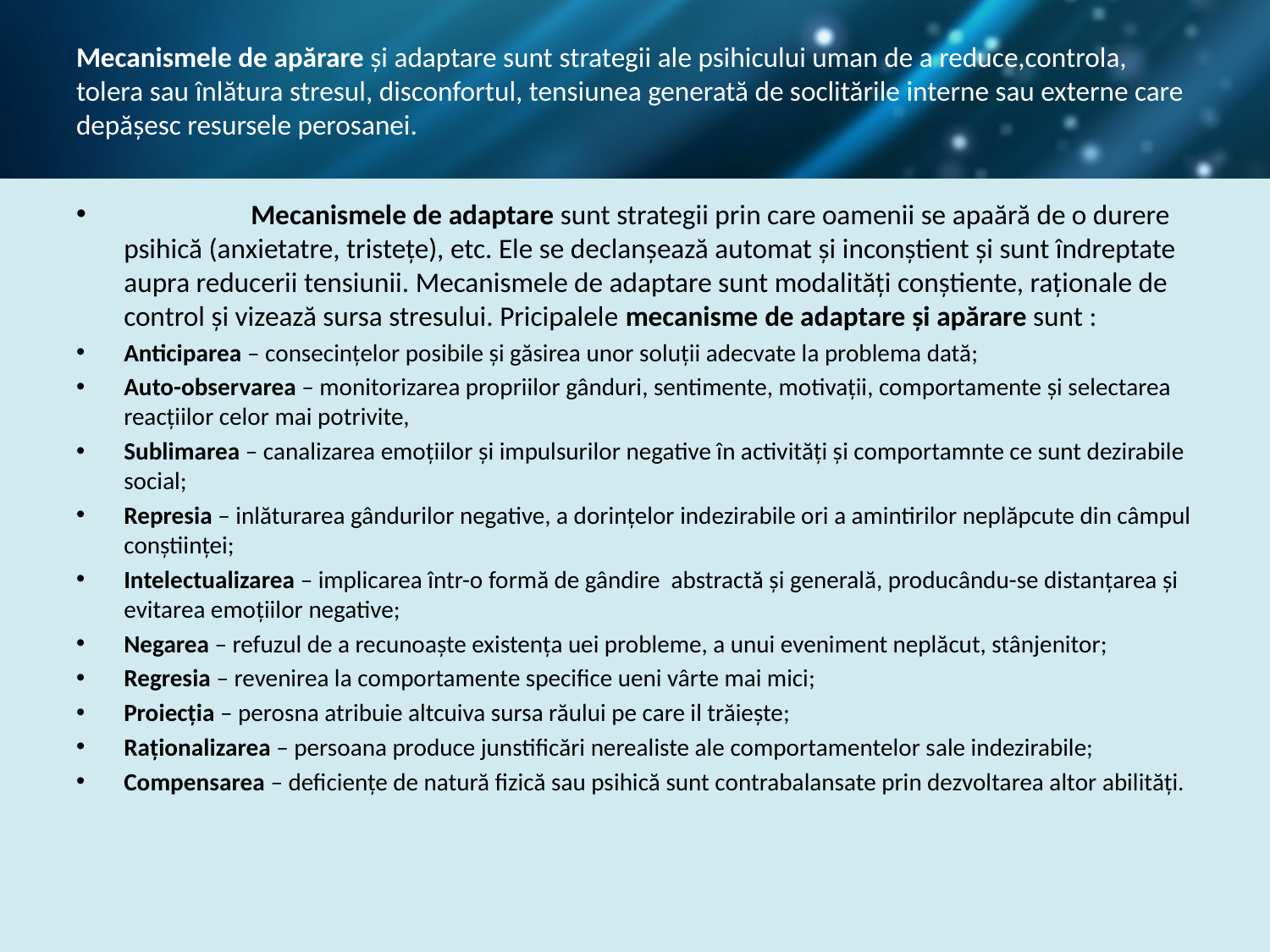

# Mecanismele de apărare şi adaptare sunt strategii ale psihicului uman de a reduce,controla, tolera sau înlătura stresul, disconfortul, tensiunea generată de soclitările interne sau externe care depăşesc resursele perosanei.
	Mecanismele de adaptare sunt strategii prin care oamenii se apaără de o durere psihică (anxietatre, tristeţe), etc. Ele se declanşează automat şi inconştient şi sunt îndreptate aupra reducerii tensiunii. Mecanismele de adaptare sunt modalităţi conştiente, raţionale de control şi vizează sursa stresului. Pricipalele mecanisme de adaptare şi apărare sunt :
Anticiparea – consecinţelor posibile şi găsirea unor soluţii adecvate la problema dată;
Auto-observarea – monitorizarea propriilor gânduri, sentimente, motivaţii, comportamente şi selectarea reacţiilor celor mai potrivite,
Sublimarea – canalizarea emoţiilor şi impulsurilor negative în activităţi şi comportamnte ce sunt dezirabile social;
Represia – inlăturarea gândurilor negative, a dorinţelor indezirabile ori a amintirilor neplăpcute din câmpul conştiinţei;
Intelectualizarea – implicarea într-o formă de gândire  abstractă şi generală, producându-se distanţarea şi evitarea emoţiilor negative;
Negarea – refuzul de a recunoaşte existenţa uei probleme, a unui eveniment neplăcut, stânjenitor;
Regresia – revenirea la comportamente specifice ueni vârte mai mici;
Proiecţia – perosna atribuie altcuiva sursa răului pe care il trăieşte;
Raţionalizarea – persoana produce junstificări nerealiste ale comportamentelor sale indezirabile;
Compensarea – deficienţe de natură fizică sau psihică sunt contrabalansate prin dezvoltarea altor abilităţi.